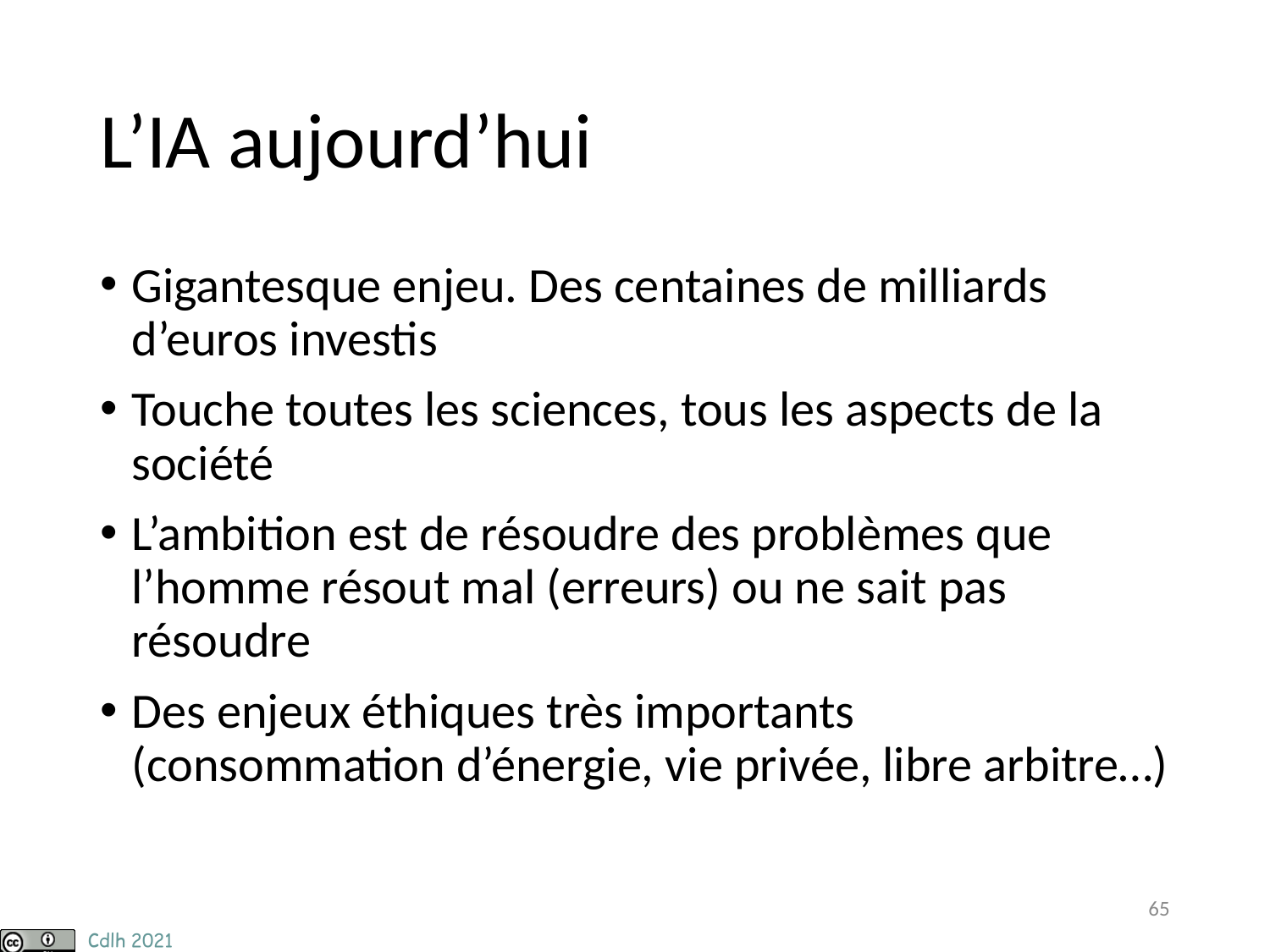

# L’IA aujourd’hui
Gigantesque enjeu. Des centaines de milliards d’euros investis
Touche toutes les sciences, tous les aspects de la société
L’ambition est de résoudre des problèmes que l’homme résout mal (erreurs) ou ne sait pas résoudre
Des enjeux éthiques très importants (consommation d’énergie, vie privée, libre arbitre…)
65